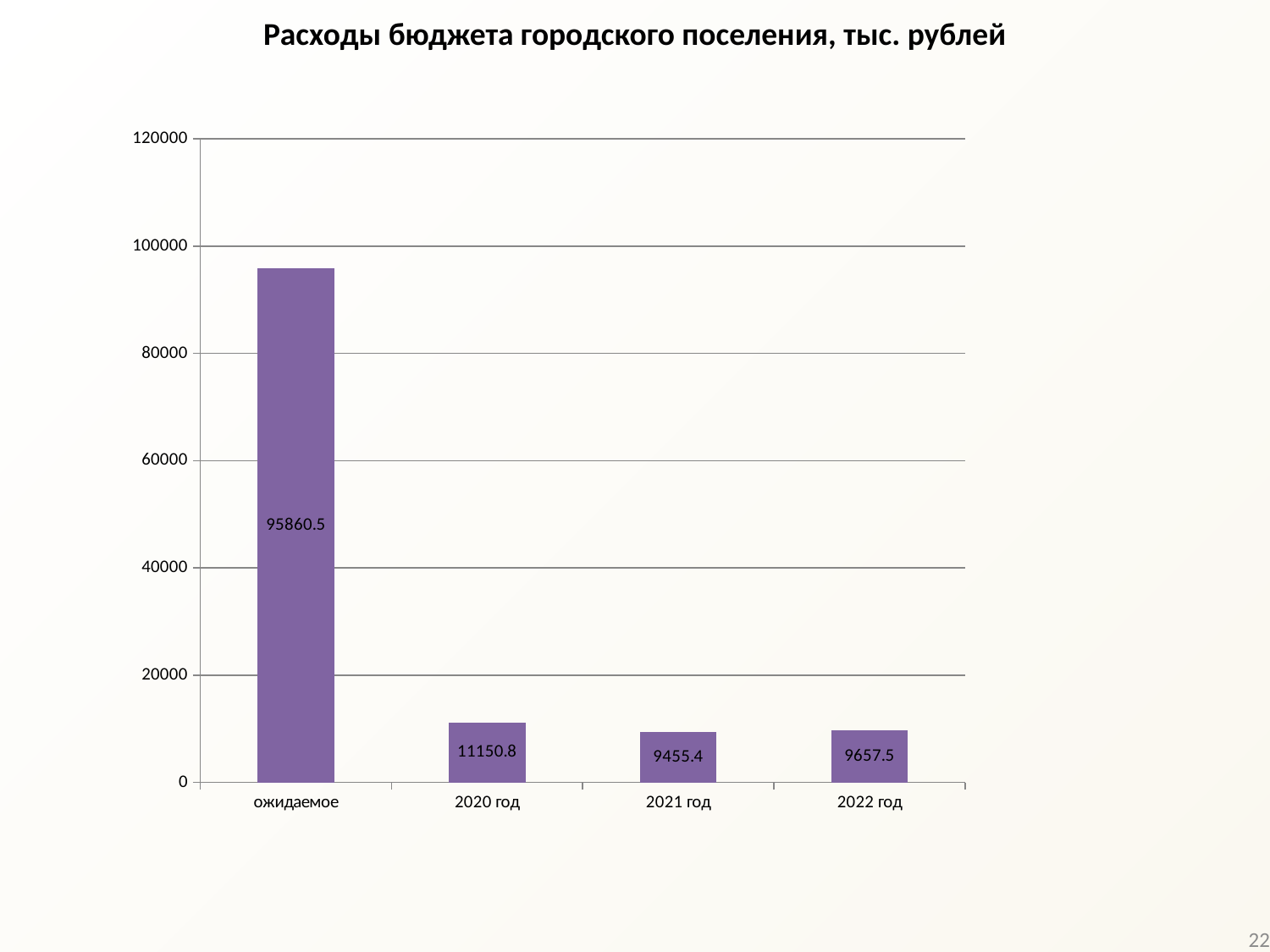

Расходы бюджета городского поселения, тыс. рублей

### Chart

| Category |  |  |  |  |
|---|---|---|---|---|
| ожидаемое | 0.0 | 0.0 | None | 95860.5 |
| 2020 год | None | None | None | 11150.8 |
| 2021 год | None | None | None | 9455.4 |
| 2022 год | None | None | None | 9657.5 |

### Chart

| Category |
|---|
22